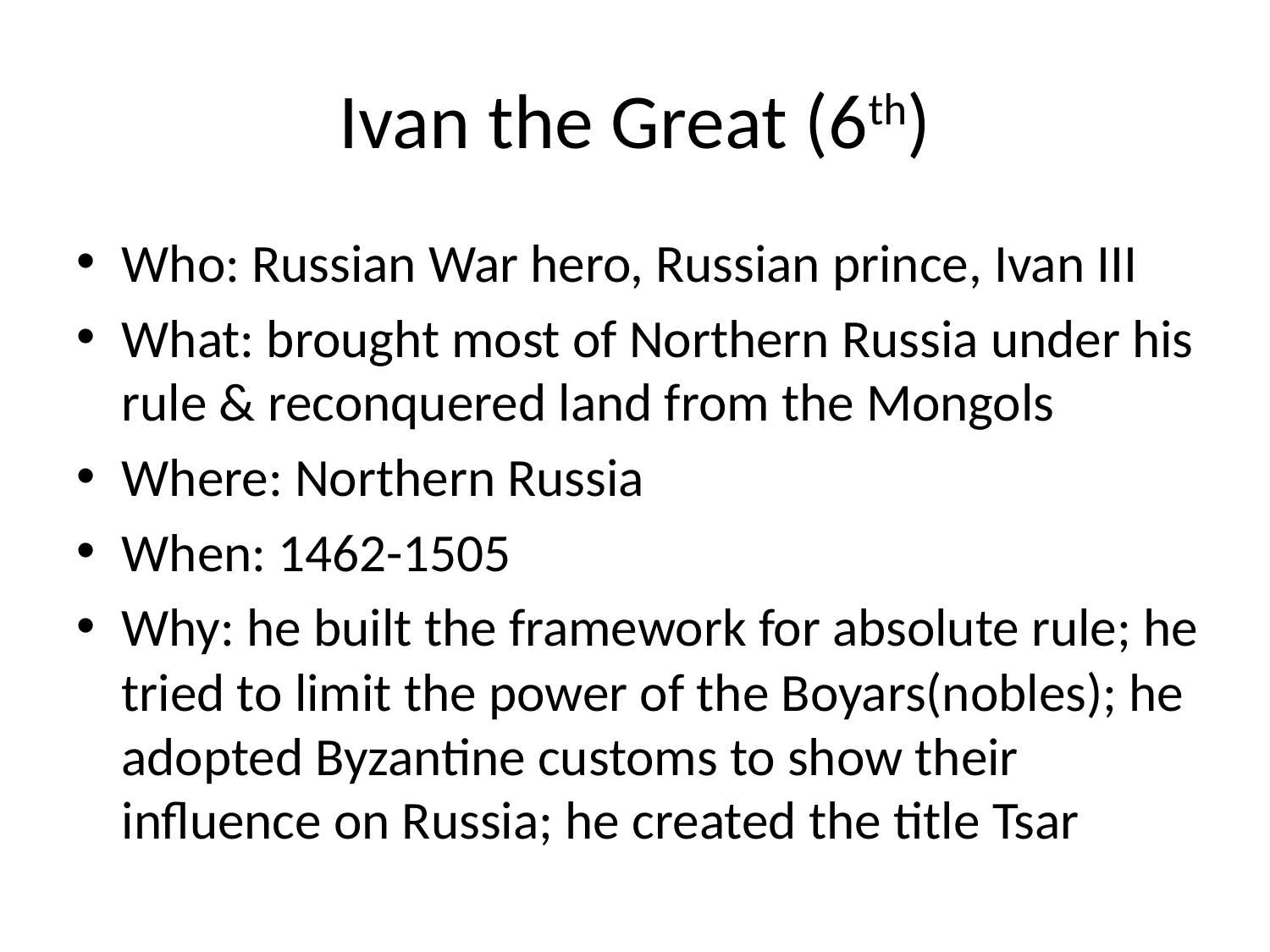

# Ivan the Great (6th)
Who: Russian War hero, Russian prince, Ivan III
What: brought most of Northern Russia under his rule & reconquered land from the Mongols
Where: Northern Russia
When: 1462-1505
Why: he built the framework for absolute rule; he tried to limit the power of the Boyars(nobles); he adopted Byzantine customs to show their influence on Russia; he created the title Tsar